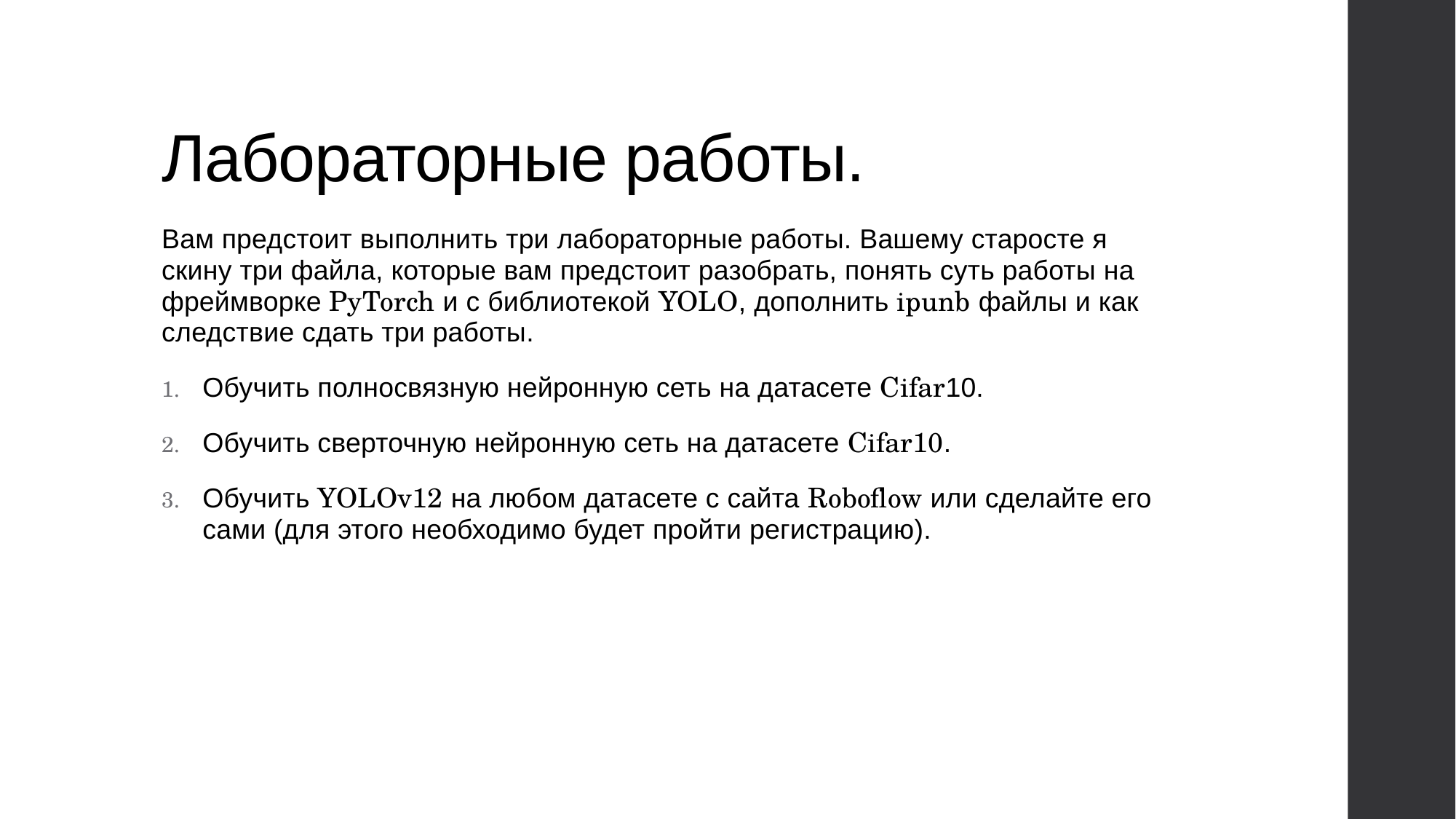

# Лабораторные работы.
Вам предстоит выполнить три лабораторные работы. Вашему старосте я скину три файла, которые вам предстоит разобрать, понять суть работы на фреймворке PyTorch и с библиотекой YOLO, дополнить ipunb файлы и как следствие сдать три работы.
Обучить полносвязную нейронную сеть на датасете Cifar10.
Обучить сверточную нейронную сеть на датасете Cifar10.
Обучить YOLOv12 на любом датасете с сайта Roboflow или сделайте его сами (для этого необходимо будет пройти регистрацию).